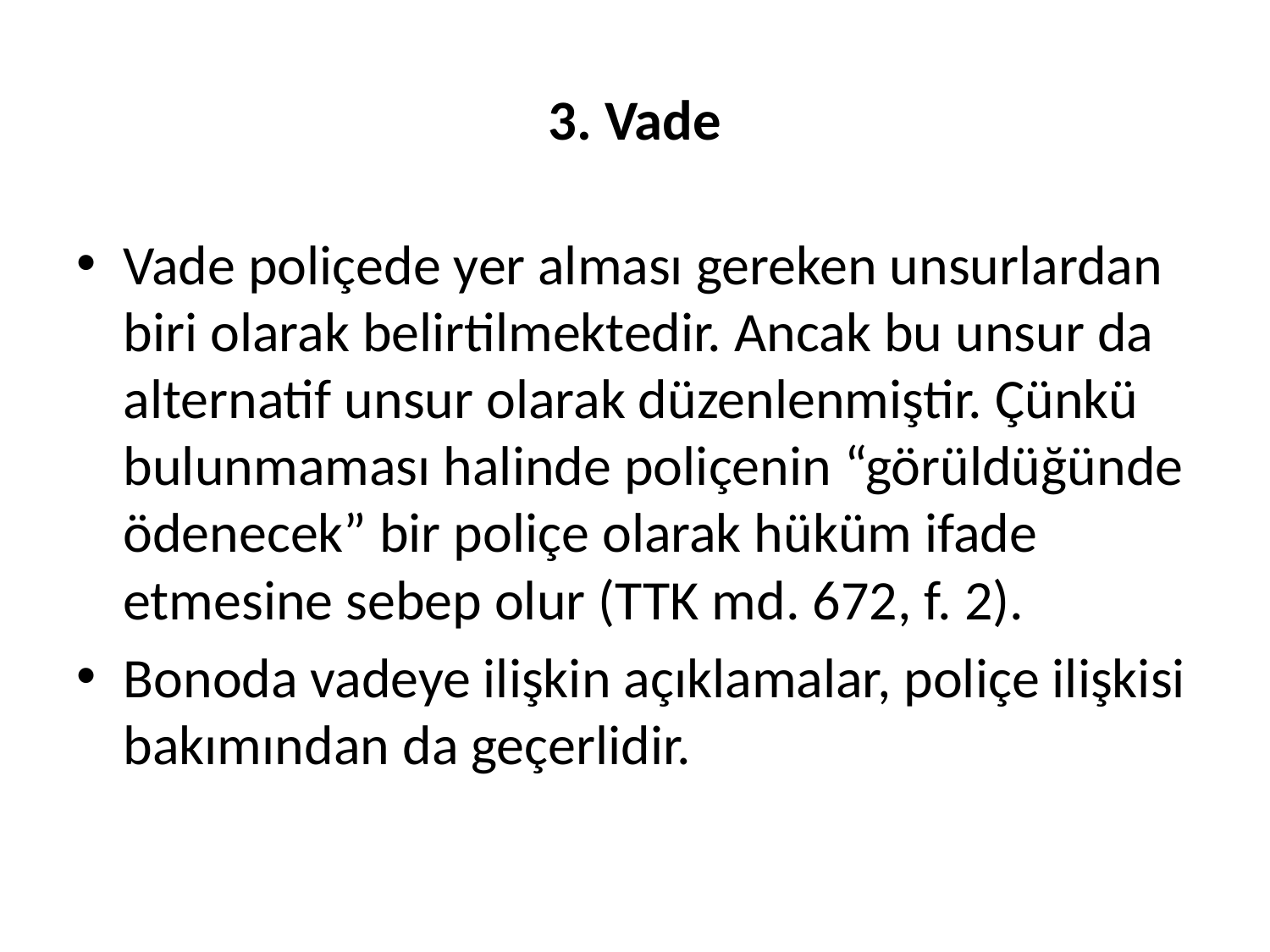

# 3. Vade
Vade poliçede yer alması gereken unsurlardan biri olarak belirtilmektedir. Ancak bu unsur da alternatif unsur olarak düzenlenmiştir. Çünkü bulunmaması halinde poliçenin “görüldüğünde ödenecek” bir poliçe olarak hüküm ifade etmesine sebep olur (TTK md. 672, f. 2).
Bonoda vadeye ilişkin açıklamalar, poliçe ilişkisi bakımından da geçerlidir.